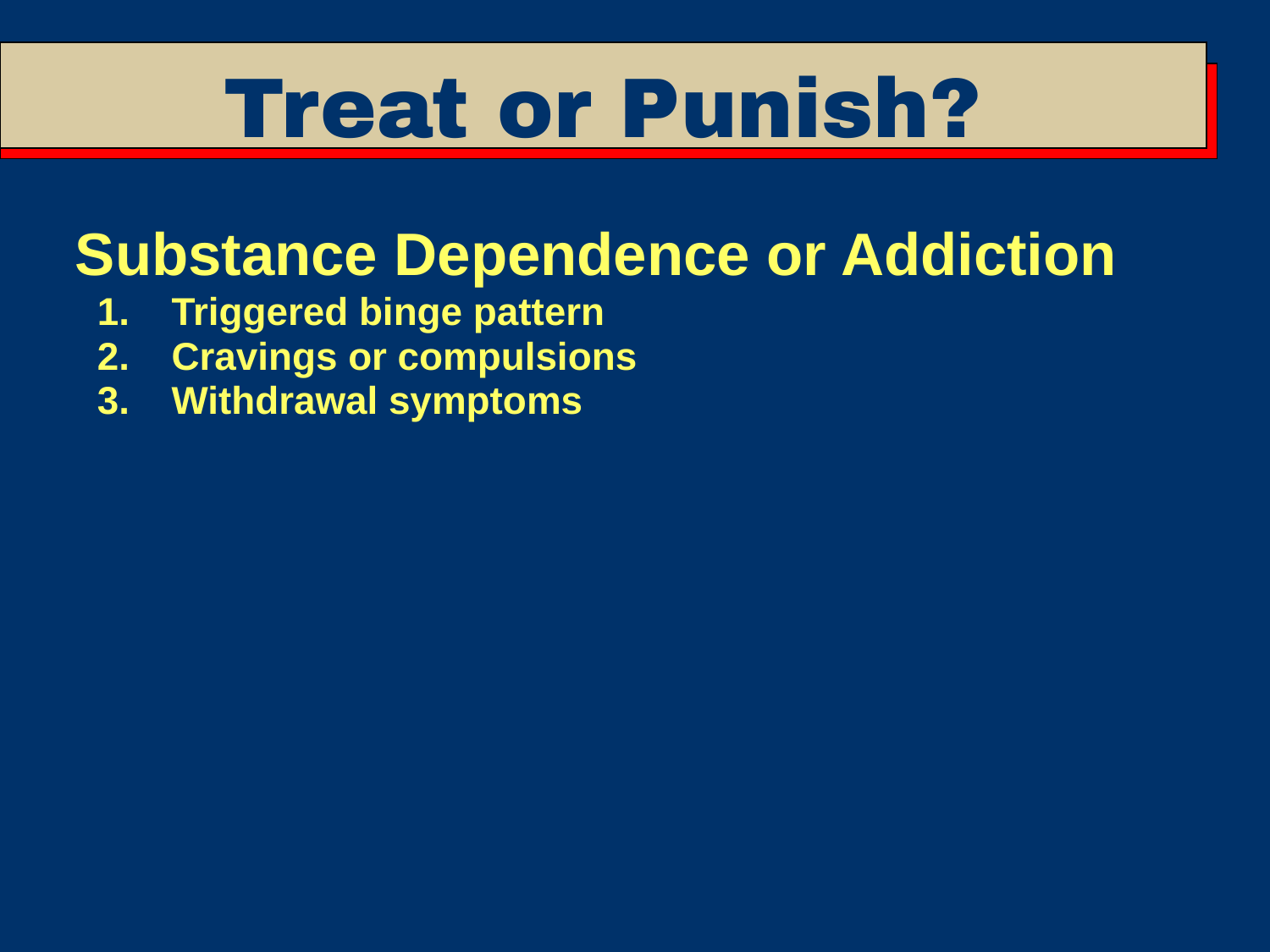

Treat or Punish?

   Substance Dependence or Addiction
Triggered binge pattern
Cravings or compulsions
Withdrawal symptoms